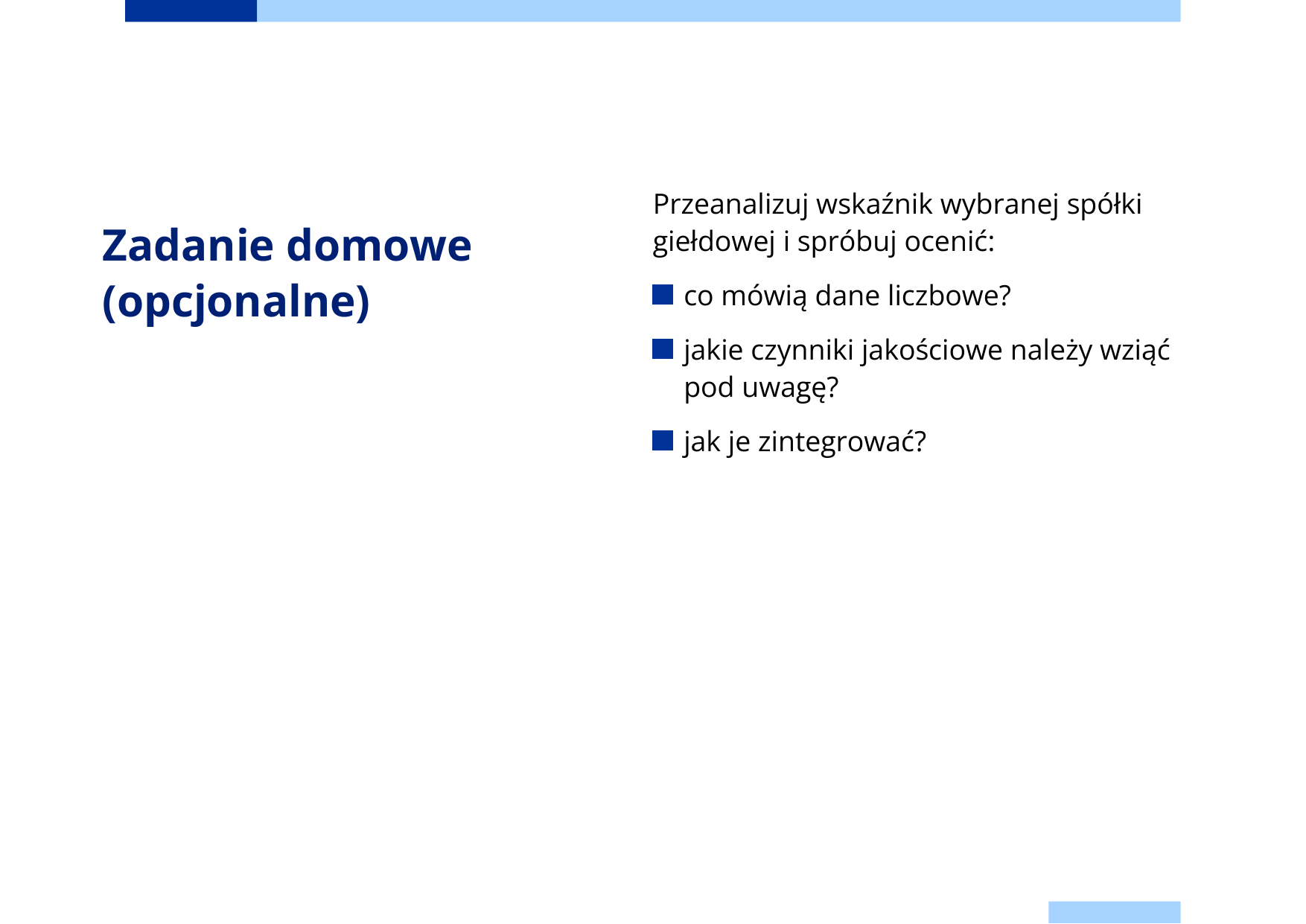

Przeanalizuj wskaźnik wybranej spółki giełdowej i spróbuj ocenić:
co mówią dane liczbowe?
jakie czynniki jakościowe należy wziąć pod uwagę?
jak je zintegrować?
# Zadanie domowe (opcjonalne)